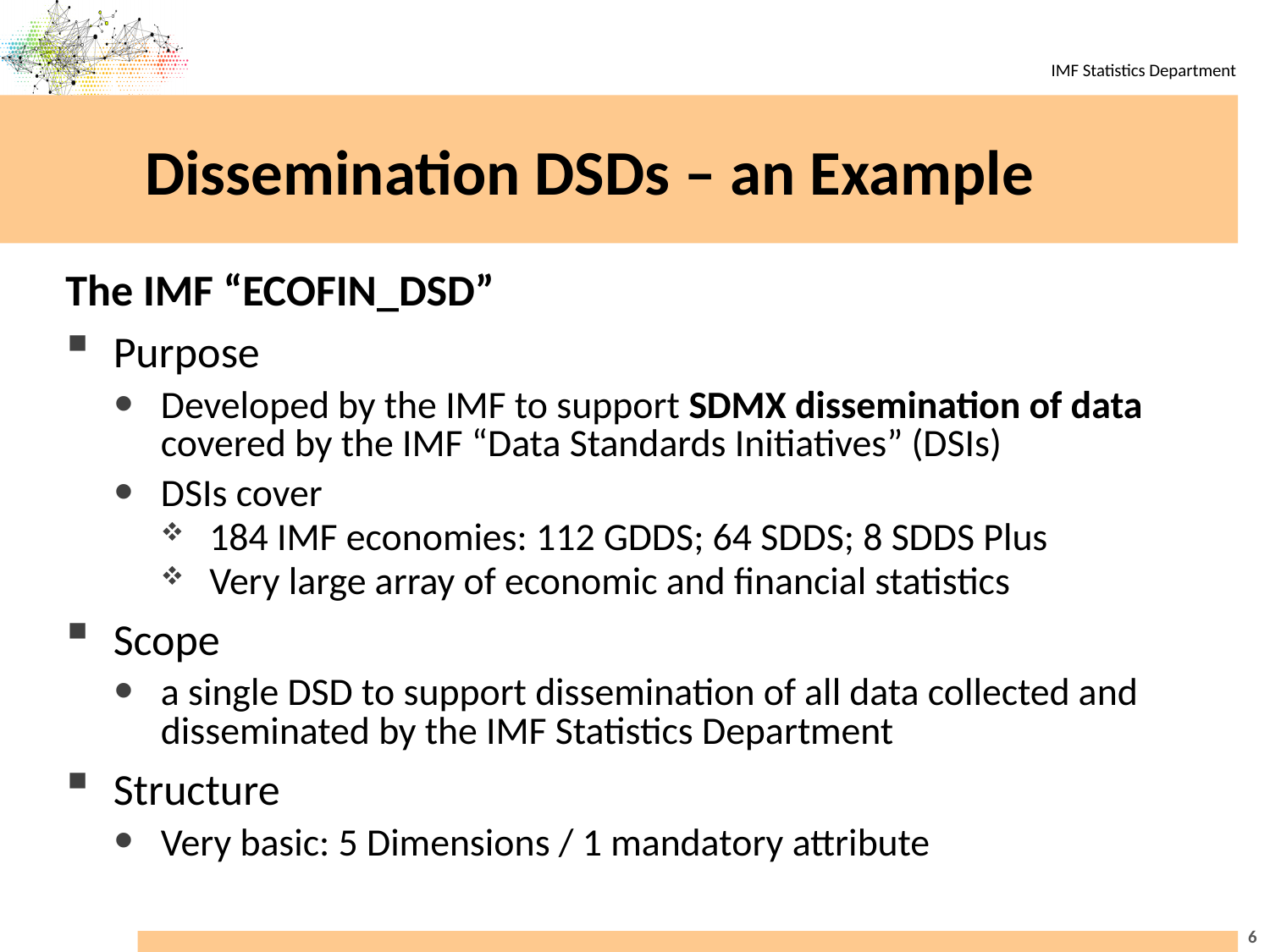

# Dissemination DSDs – an Example
The IMF “ECOFIN_DSD”
Purpose
Developed by the IMF to support SDMX dissemination of data covered by the IMF “Data Standards Initiatives” (DSIs)
DSIs cover
184 IMF economies: 112 GDDS; 64 SDDS; 8 SDDS Plus
Very large array of economic and financial statistics
Scope
a single DSD to support dissemination of all data collected and disseminated by the IMF Statistics Department
Structure
Very basic: 5 Dimensions / 1 mandatory attribute
6